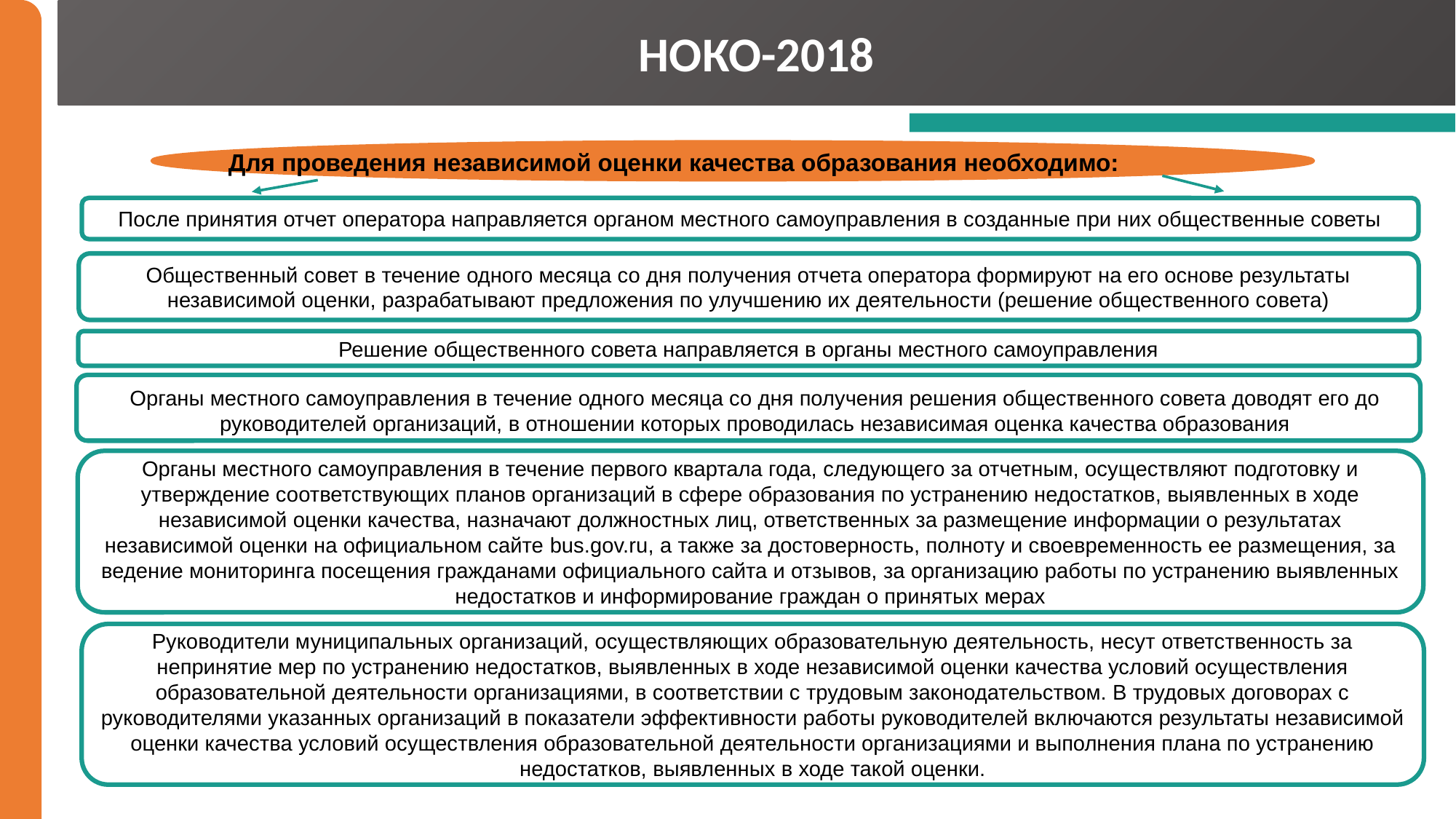

НОКО-2018

Для проведения независимой оценки качества образования необходимо:

После принятия отчет оператора направляется органом местного самоуправления в созданные при них общественные советы
Общественный совет в течение одного месяца со дня получения отчета оператора формируют на его основе результаты независимой оценки, разрабатывают предложения по улучшению их деятельности (решение общественного совета)
Решение общественного совета направляется в органы местного самоуправления

Органы местного самоуправления в течение одного месяца со дня получения решения общественного совета доводят его до руководителей организаций, в отношении которых проводилась независимая оценка качества образования

Органы местного самоуправления в течение первого квартала года, следующего за отчетным, осуществляют подготовку и утверждение соответствующих планов организаций в сфере образования по устранению недостатков, выявленных в ходе независимой оценки качества, назначают должностных лиц, ответственных за размещение информации о результатах независимой оценки на официальном сайте bus.gov.ru, а также за достоверность, полноту и своевременность ее размещения, за ведение мониторинга посещения гражданами официального сайта и отзывов, за организацию работы по устранению выявленных недостатков и информирование граждан о принятых мерах
Руководители муниципальных организаций, осуществляющих образовательную деятельность, несут ответственность за непринятие мер по устранению недостатков, выявленных в ходе независимой оценки качества условий осуществления образовательной деятельности организациями, в соответствии с трудовым законодательством. В трудовых договорах с руководителями указанных организаций в показатели эффективности работы руководителей включаются результаты независимой оценки качества условий осуществления образовательной деятельности организациями и выполнения плана по устранению недостатков, выявленных в ходе такой оценки.